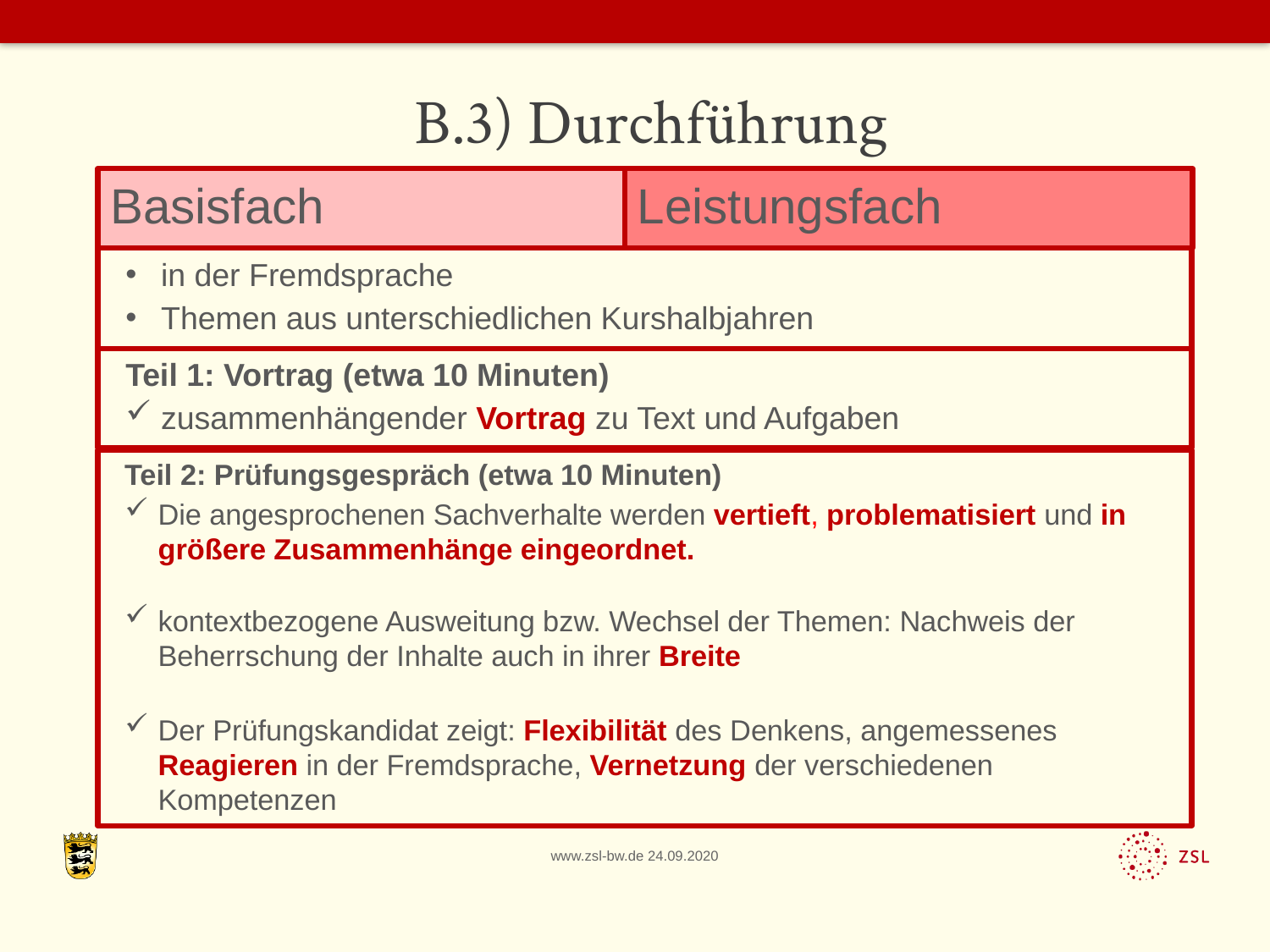

B.3) Durchführung
Basisfach

Leistungsfach

in der Fremdsprache
Themen aus unterschiedlichen Kurshalbjahren
Teil 1: Vortrag (etwa 10 Minuten)
zusammenhängender Vortrag zu Text und Aufgaben

Teil 2: Prüfungsgespräch (etwa 10 Minuten)
Die angesprochenen Sachverhalte werden vertieft, problematisiert und in größere Zusammenhänge eingeordnet.

kontextbezogene Ausweitung bzw. Wechsel der Themen: Nachweis der Beherrschung der Inhalte auch in ihrer Breite
Der Prüfungskandidat zeigt: Flexibilität des Denkens, angemessenes Reagieren in der Fremdsprache, Vernetzung der verschiedenen Kompetenzen